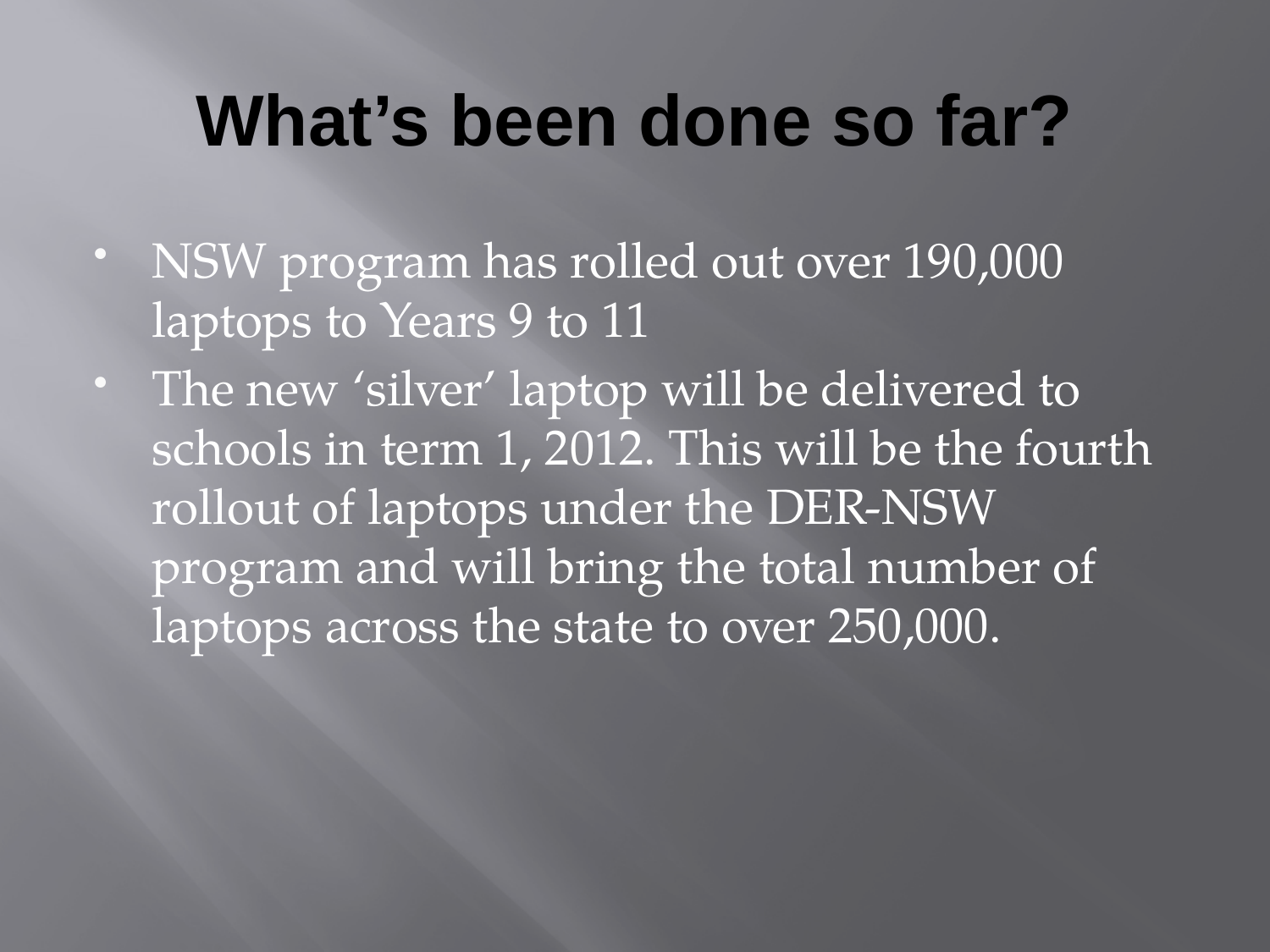

# What’s been done so far?
NSW program has rolled out over 190,000 laptops to Years 9 to 11
The new ‘silver’ laptop will be delivered to schools in term 1, 2012. This will be the fourth rollout of laptops under the DER-NSW program and will bring the total number of laptops across the state to over 250,000.